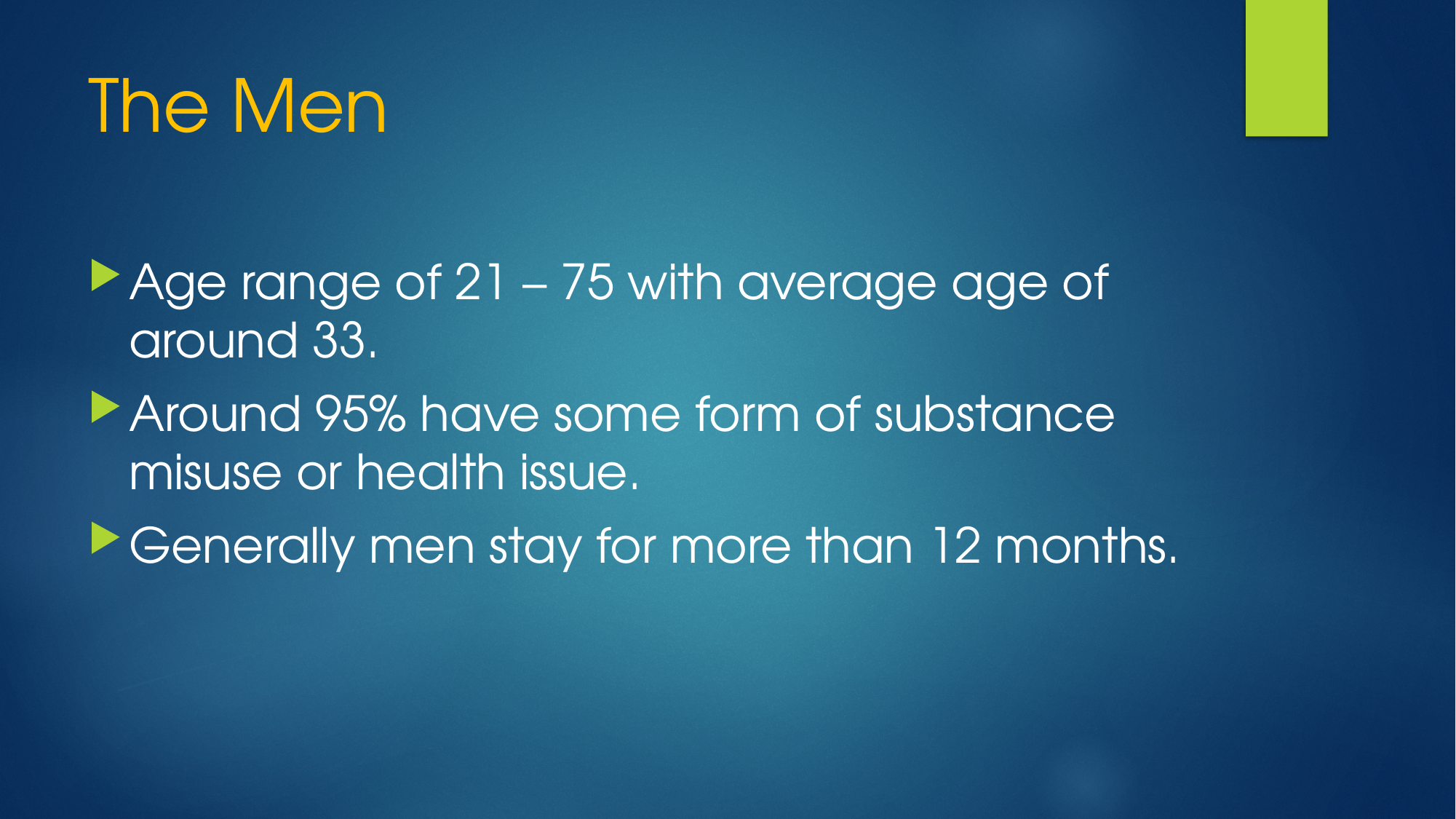

# The Men
Age range of 21 – 75 with average age of around 33.
Around 95% have some form of substance misuse or health issue.
Generally men stay for more than 12 months.